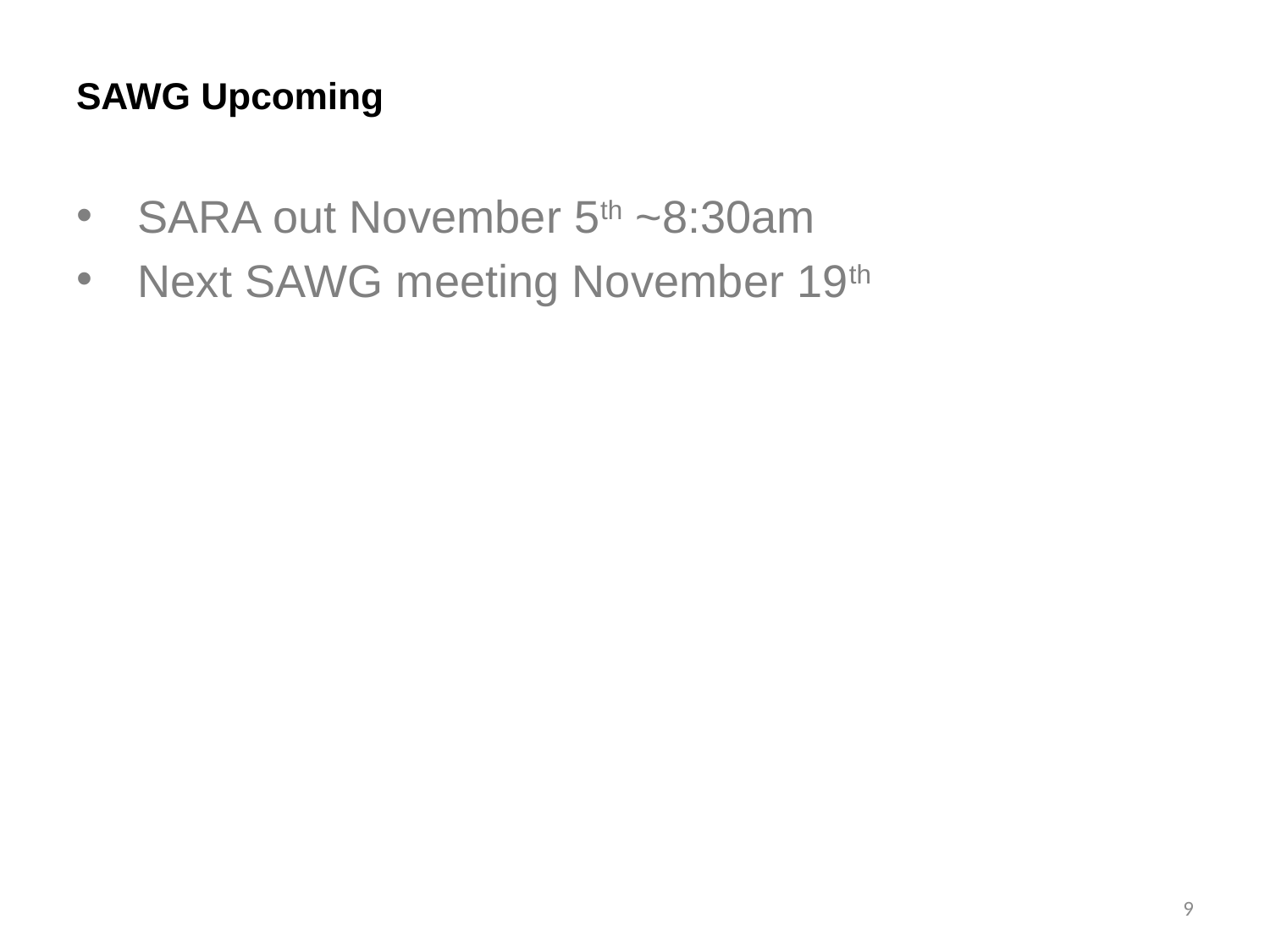

# SAWG Upcoming

SARA out November 5th ~8:30am
Next SAWG meeting November 19th

9